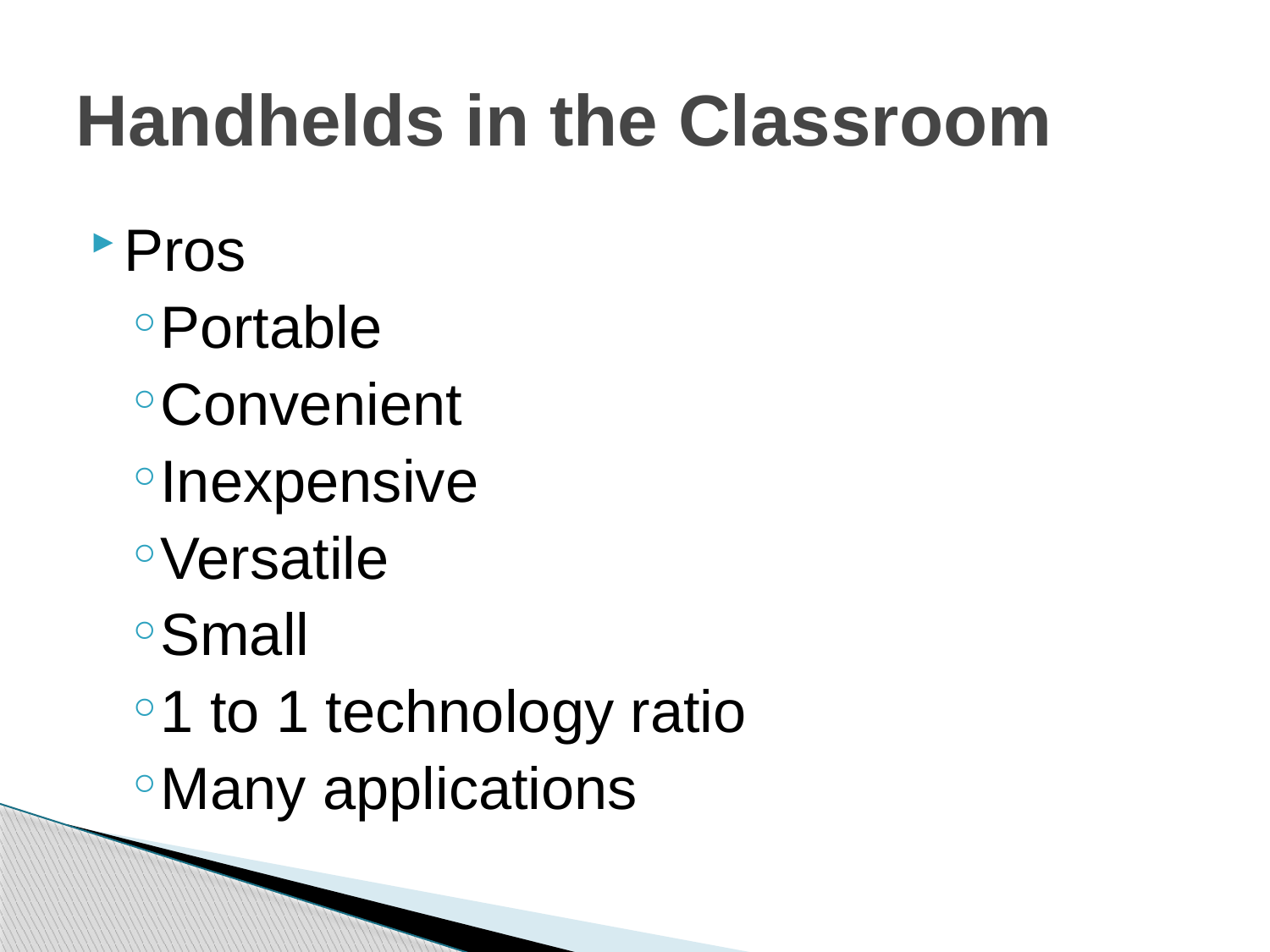

# Handhelds in the Classroom
Pros
Portable
Convenient
Inexpensive
Versatile
Small
1 to 1 technology ratio
Many applications